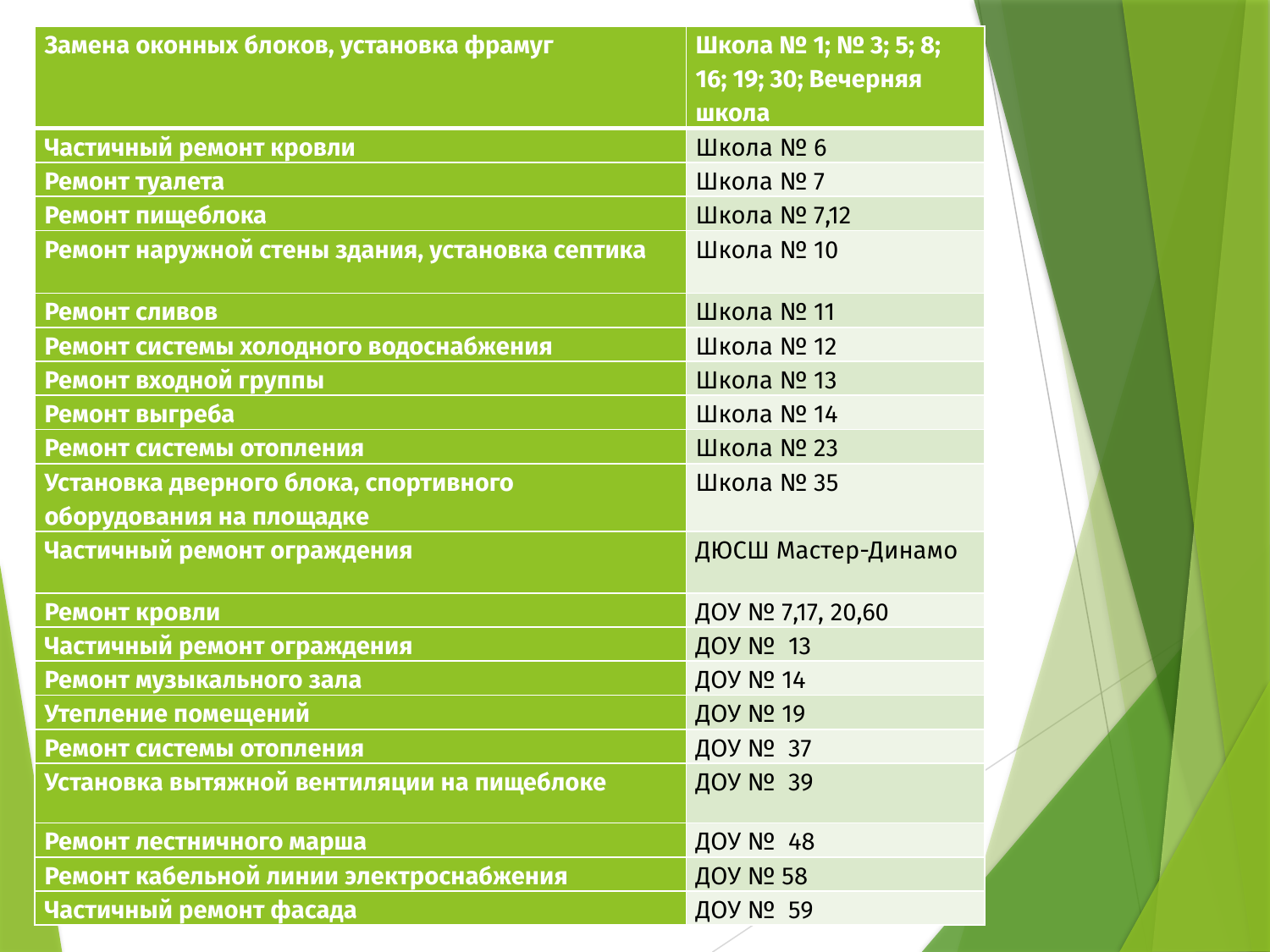

| Замена оконных блоков, установка фрамуг | Школа № 1; № 3; 5; 8; 16; 19; 30; Вечерняя школа |
| --- | --- |
| Частичный ремонт кровли | Школа № 6 |
| Ремонт туалета | Школа № 7 |
| Ремонт пищеблока | Школа № 7,12 |
| Ремонт наружной стены здания, установка септика | Школа № 10 |
| Ремонт сливов | Школа № 11 |
| Ремонт системы холодного водоснабжения | Школа № 12 |
| Ремонт входной группы | Школа № 13 |
| Ремонт выгреба | Школа № 14 |
| Ремонт системы отопления | Школа № 23 |
| Установка дверного блока, спортивного оборудования на площадке | Школа № 35 |
| Частичный ремонт ограждения | ДЮСШ Мастер-Динамо |
| Ремонт кровли | ДОУ № 7,17, 20,60 |
| Частичный ремонт ограждения | ДОУ № 13 |
| Ремонт музыкального зала | ДОУ № 14 |
| Утепление помещений | ДОУ № 19 |
| Ремонт системы отопления | ДОУ № 37 |
| Установка вытяжной вентиляции на пищеблоке | ДОУ № 39 |
| Ремонт лестничного марша | ДОУ № 48 |
| Ремонт кабельной линии электроснабжения | ДОУ № 58 |
| Частичный ремонт фасада | ДОУ № 59 |